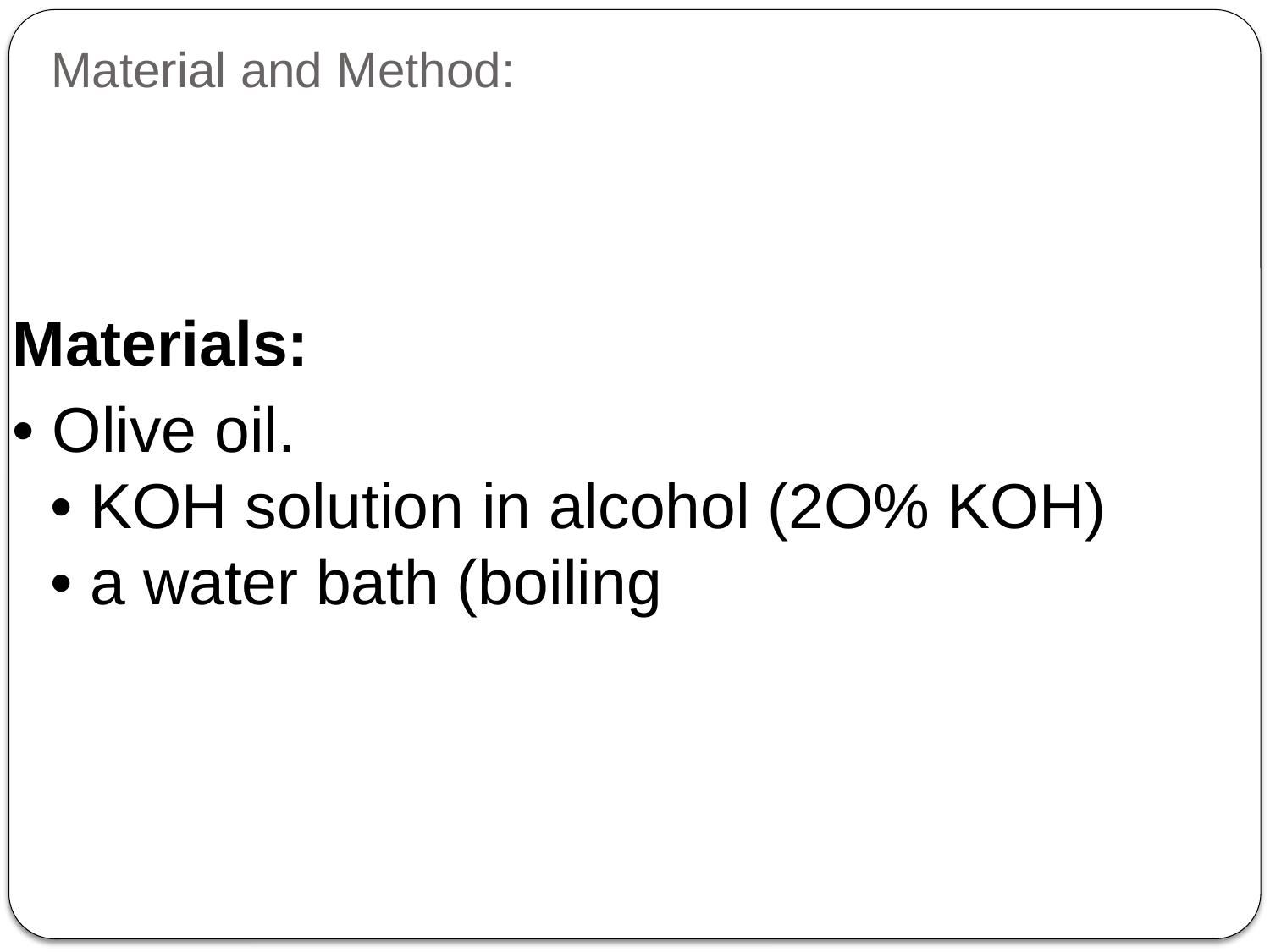

# Material and Method:
Materials:
• Olive oil.
• KOH solution in alcohol (2O% KOH)
• a water bath (boiling